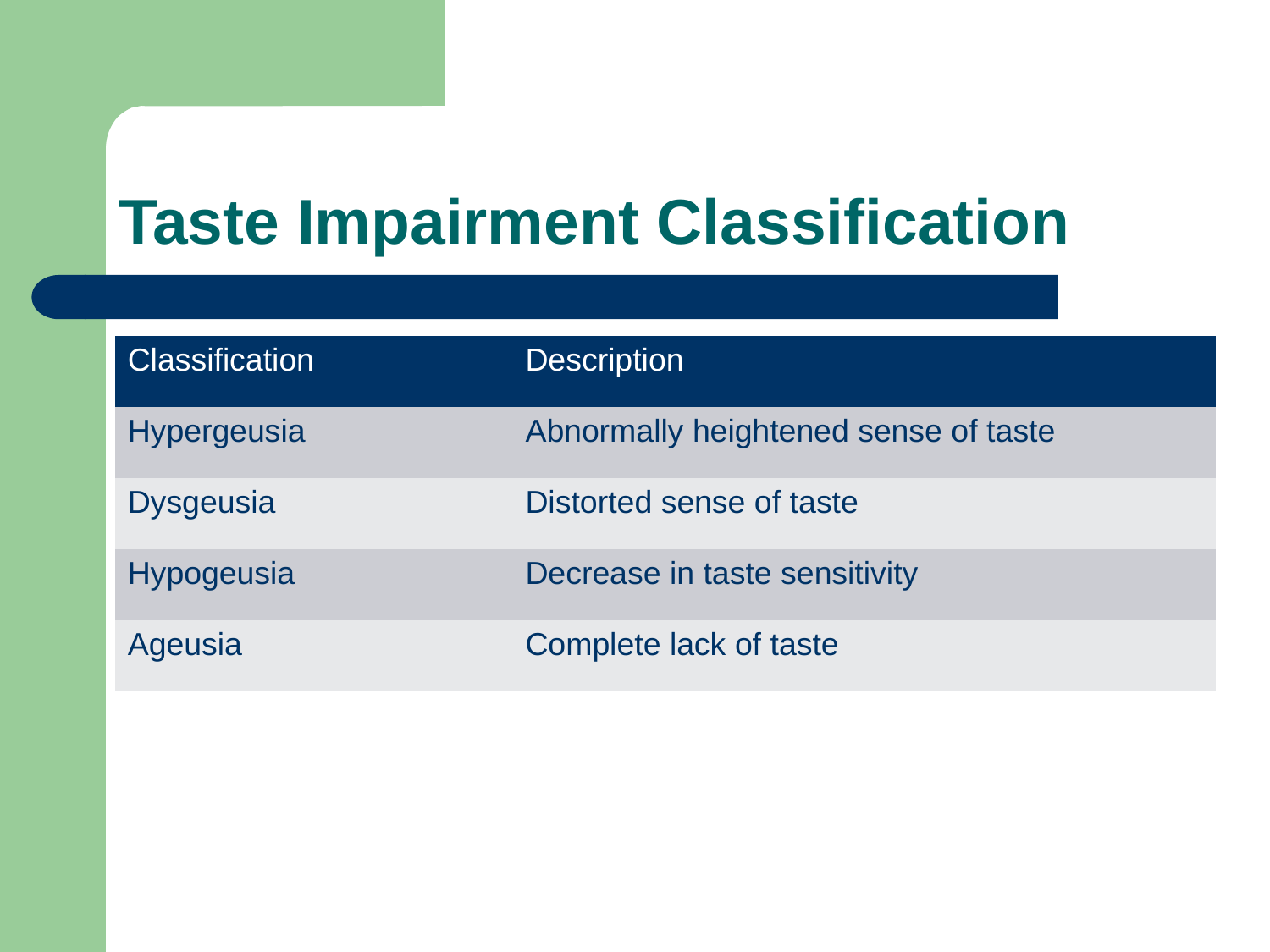

# Taste Impairment Classification
| Classification | Description |
| --- | --- |
| Hypergeusia | Abnormally heightened sense of taste |
| Dysgeusia | Distorted sense of taste |
| Hypogeusia | Decrease in taste sensitivity |
| Ageusia | Complete lack of taste |